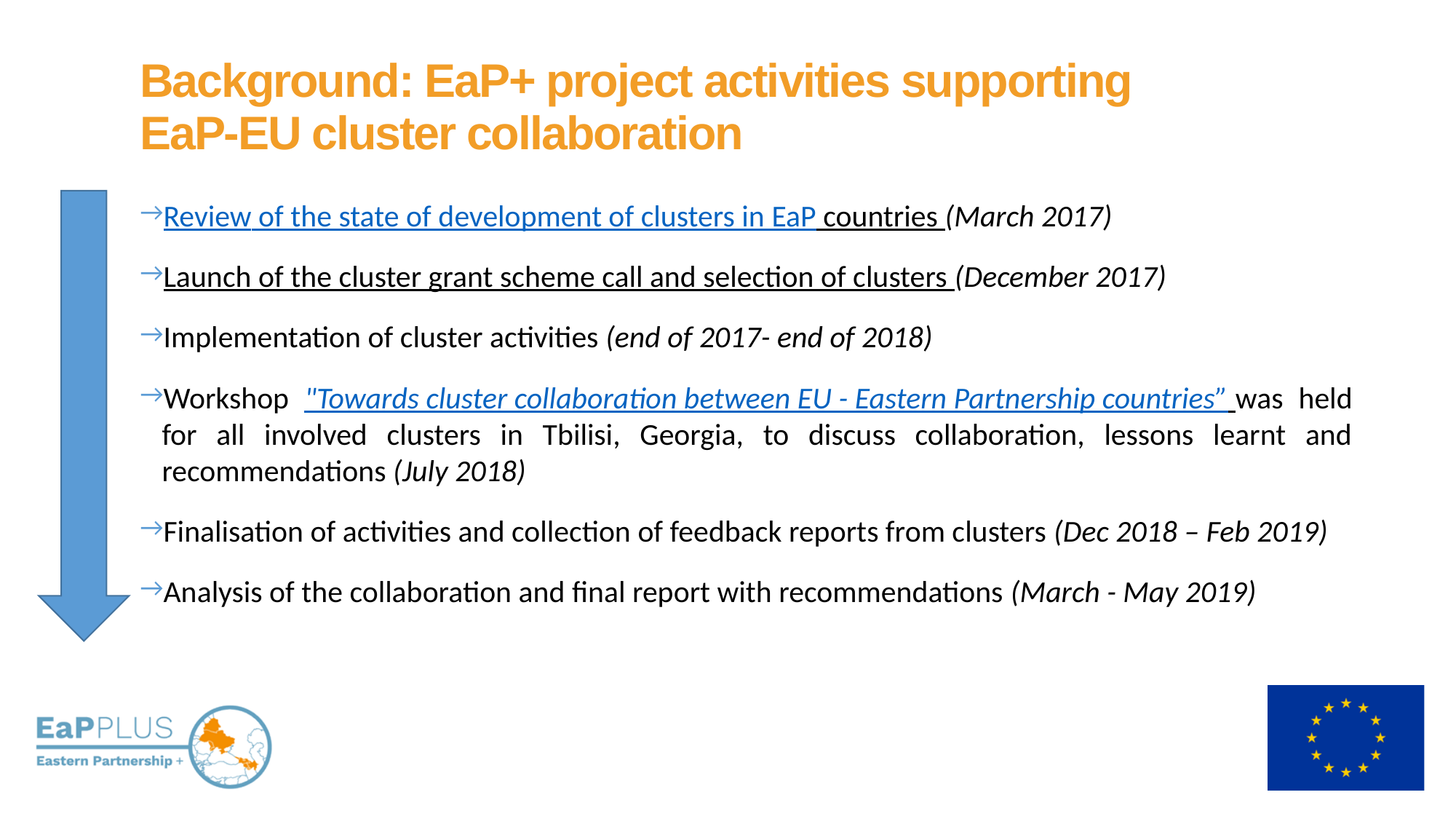

Background: EaP+ project activities supporting
EaP-EU cluster collaboration

Review of the state of development of clusters in EaP countries (March 2017)
Launch of the cluster grant scheme call and selection of clusters (December 2017)
Implementation of cluster activities (end of 2017- end of 2018)
Workshop "Towards cluster collaboration between EU - Eastern Partnership countries” was held for all involved clusters in Tbilisi, Georgia, to discuss collaboration, lessons learnt and recommendations (July 2018)
Finalisation of activities and collection of feedback reports from clusters (Dec 2018 – Feb 2019)
Analysis of the collaboration and final report with recommendations (March - May 2019)